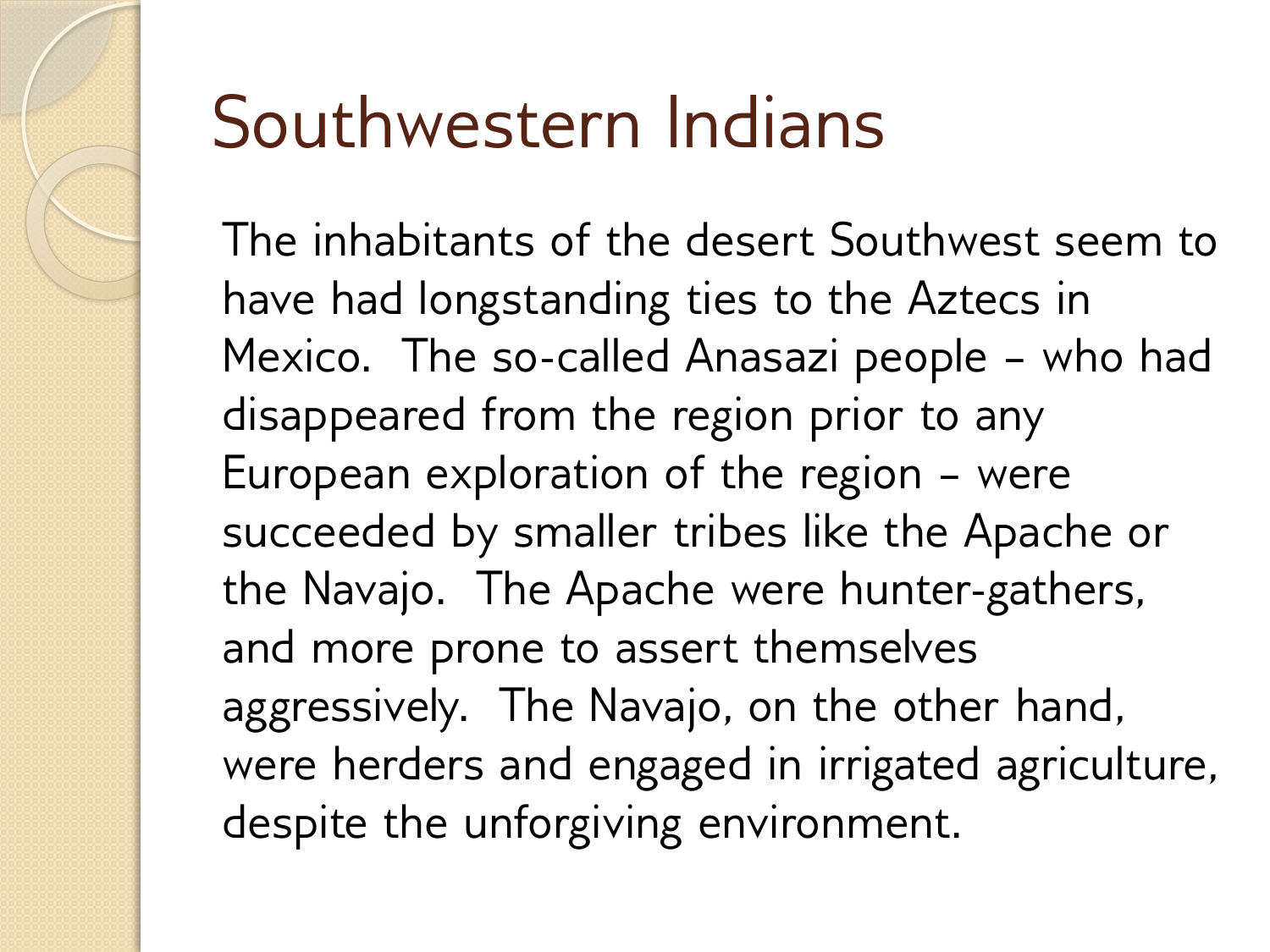

# Southwestern Indians
The inhabitants of the desert Southwest seem to have had longstanding ties to the Aztecs in Mexico.  The so-called Anasazi people – who had disappeared from the region prior to any European exploration of the region – were succeeded by smaller tribes like the Apache or the Navajo.  The Apache were hunter-gathers, and more prone to assert themselves aggressively.  The Navajo, on the other hand, were herders and engaged in irrigated agriculture, despite the unforgiving environment.